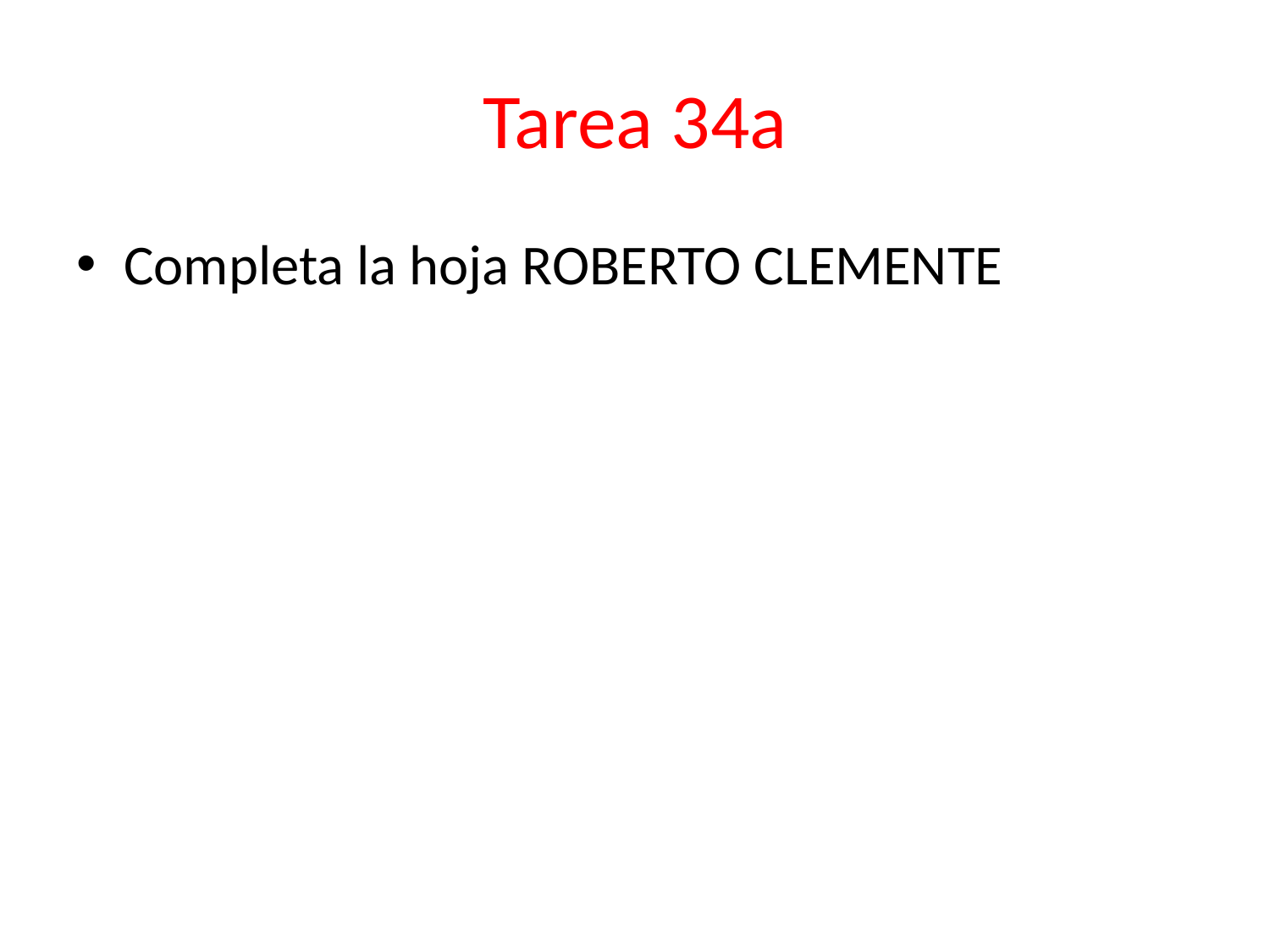

# Tarea 34a
Completa la hoja ROBERTO CLEMENTE